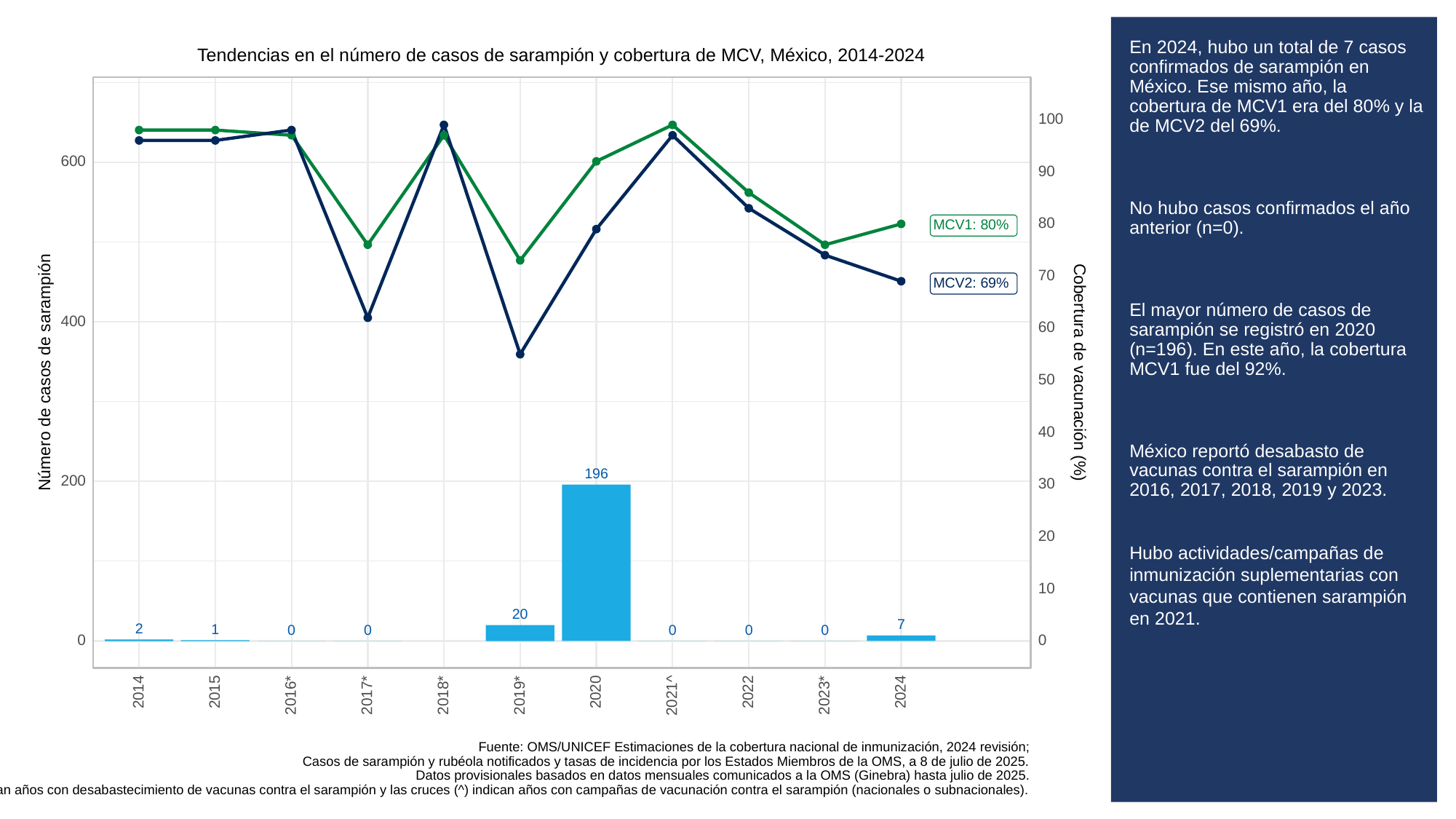

# En 2024, hubo un total de 7 casos confirmados de sarampión en México. Ese mismo año, la cobertura de MCV1 era del 80% y la de MCV2 del 69%.

No hubo casos confirmados el año anterior (n=0).

El mayor número de casos de sarampión se registró en 2020 (n=196). En este año, la cobertura MCV1 fue del 92%.

México reportó desabasto de vacunas contra el sarampión en 2016, 2017, 2018, 2019 y 2023.

Hubo actividades/campañas de inmunización suplementarias con vacunas que contienen sarampión en 2021.

Tendencias en el número de casos de sarampión y cobertura de MCV, México, 2014-2024

100

600

90

80
MCV1: 80%

70

MCV2: 69%

400

60

Cobertura de vacunación (%)
Número de casos de sarampión
50

40
196
200
30

20

10
20
7
2
1

0
0
0
0
0
0
0

2014
2015
2020
2022
2024
2023*
2016*
2017*
2018*
2019*
2021^
Fuente: OMS/UNICEF Estimaciones de la cobertura nacional de inmunización, 2024 revisión;
Casos de sarampión y rubéola notificados y tasas de incidencia por los Estados Miembros de la OMS, a 8 de julio de 2025.
Datos provisionales basados en datos mensuales comunicados a la OMS (Ginebra) hasta julio de 2025.
Nota: Los asteriscos (*) indican años con desabastecimiento de vacunas contra el sarampión y las cruces (^) indican años con campañas de vacunación contra el sarampión (nacionales o subnacionales).